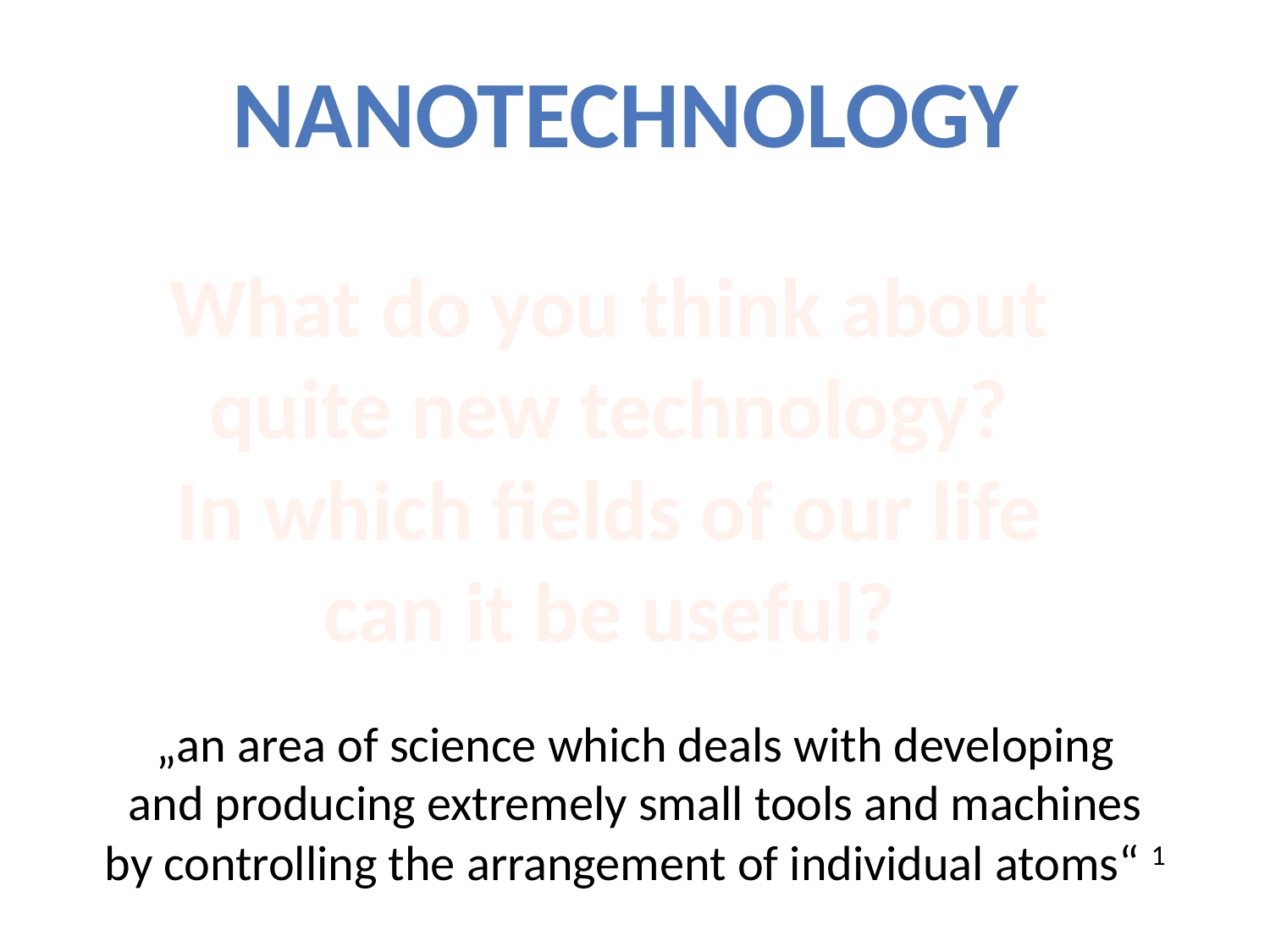

nanotechnology
What do you think about
quite new technology?
In which fields of our life
can it be useful?
„an area of science which deals with developing
and producing extremely small tools and machines
by controlling the arrangement of individual atoms“ 1